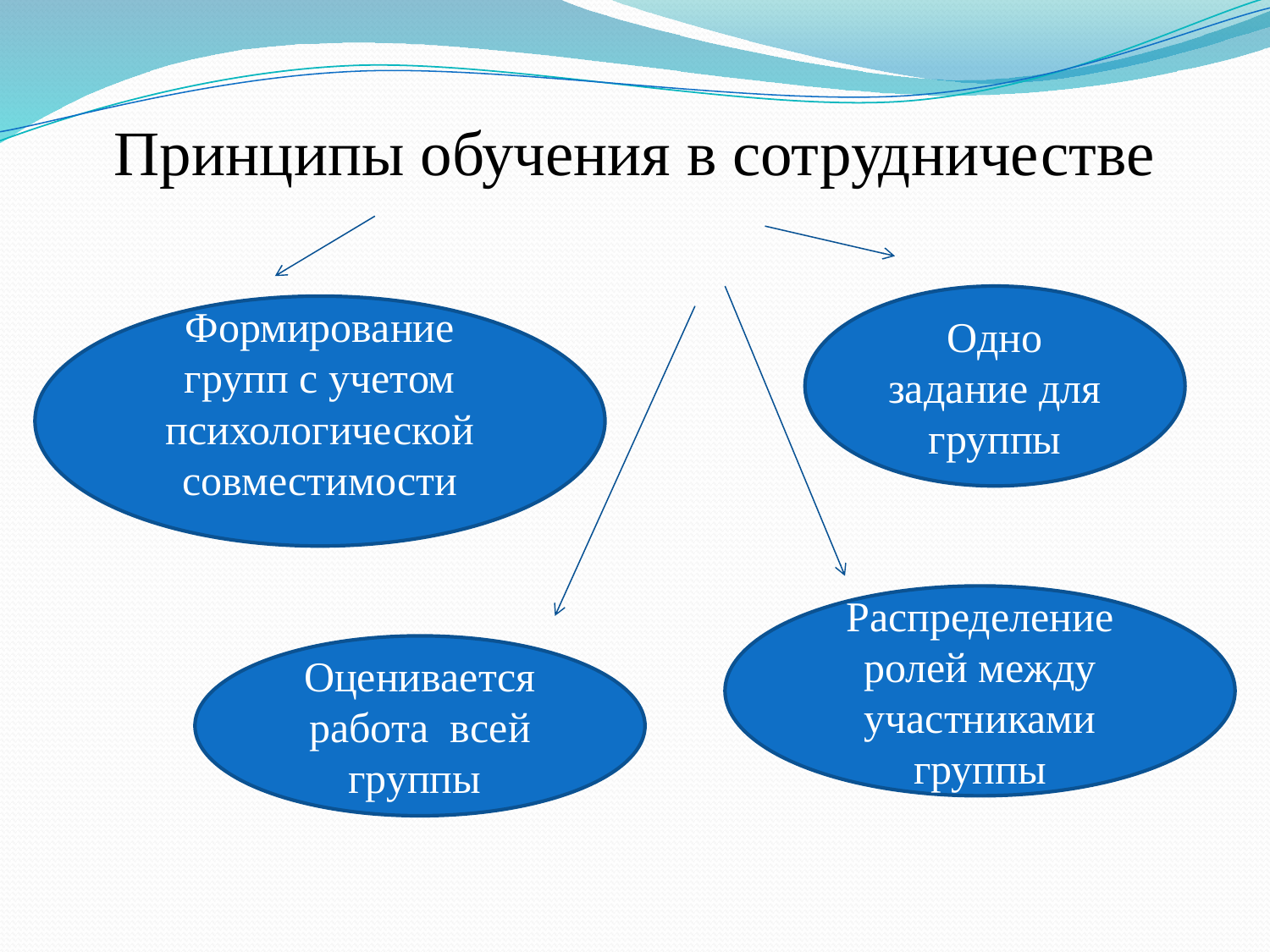

Принципы обучения в сотрудничестве
Одно задание для группы
Формирование групп с учетом психологической совместимости

Распределение ролей между участниками группы
Оценивается работа  всей группы